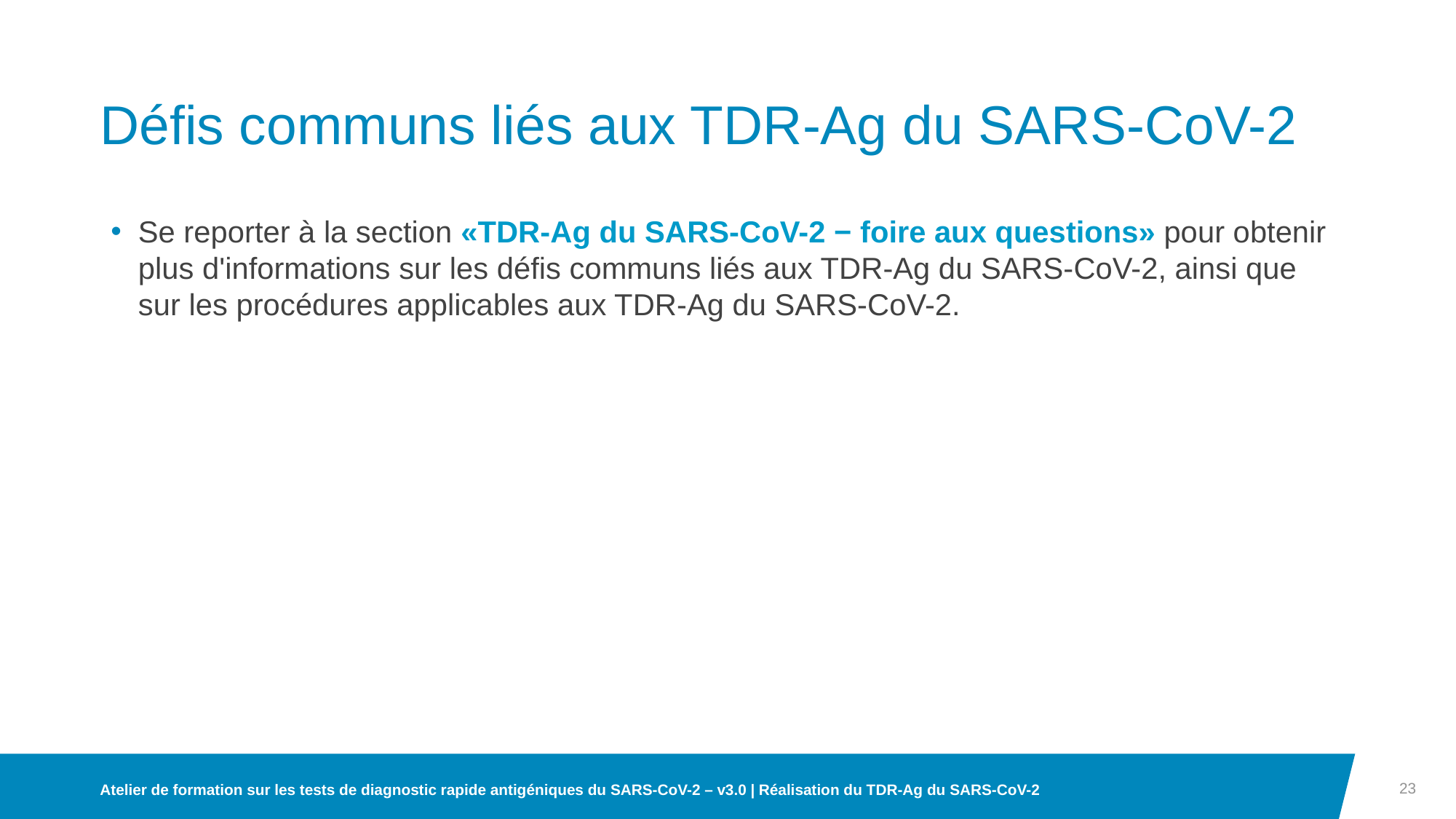

# Défis communs liés aux TDR-Ag du SARS-CoV-2
Se reporter à la section «TDR-Ag du SARS-CoV-2 − foire aux questions» pour obtenir plus d'informations sur les défis communs liés aux TDR-Ag du SARS-CoV-2, ainsi que sur les procédures applicables aux TDR-Ag du SARS-CoV-2.

23
Atelier de formation sur les tests de diagnostic rapide antigéniques du SARS-CoV-2 – v3.0 | Réalisation du TDR-Ag du SARS-CoV-2